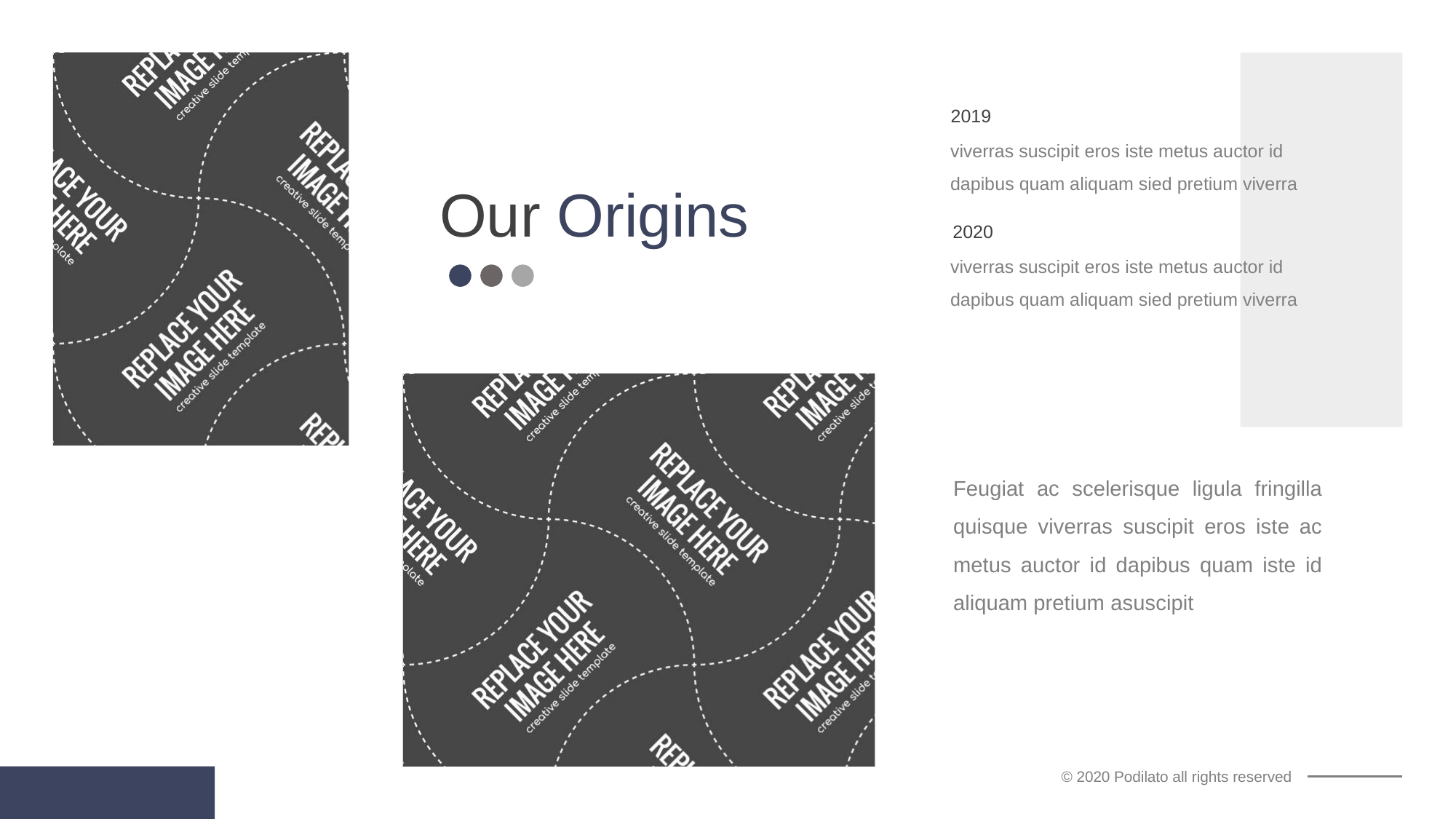

2019
viverras suscipit eros iste metus auctor id dapibus quam aliquam sied pretium viverra
Our Origins
2020
viverras suscipit eros iste metus auctor id dapibus quam aliquam sied pretium viverra

Feugiat ac scelerisque ligula fringilla quisque viverras suscipit eros iste ac metus auctor id dapibus quam iste id aliquam pretium asuscipit

© 2020 Podilato all rights reserved